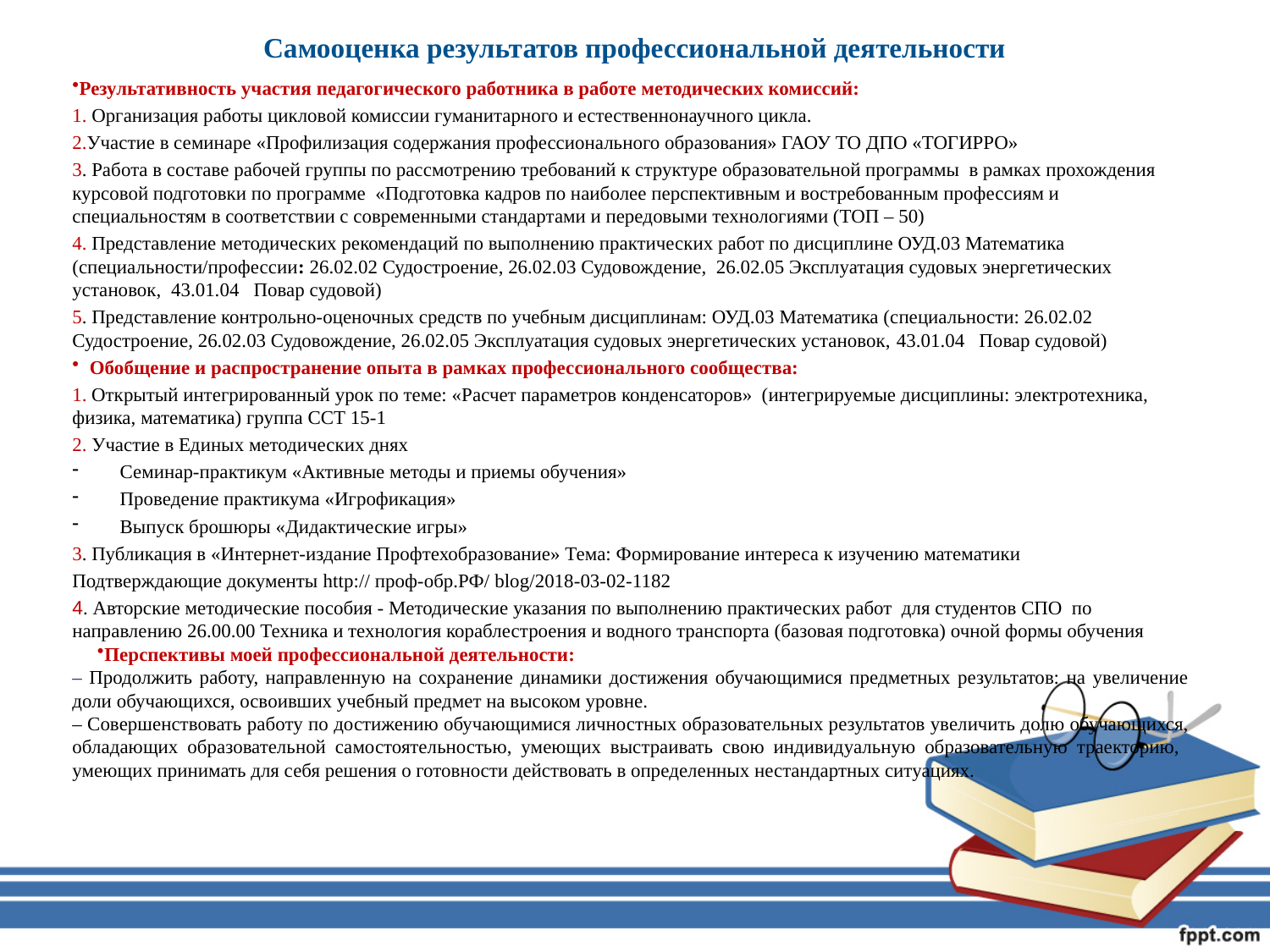

# Самооценка результатов профессиональной деятельности
Результативность участия педагогического работника в работе методических комиссий:
1. Организация работы цикловой комиссии гуманитарного и естественнонаучного цикла.
2.Участие в семинаре «Профилизация содержания профессионального образования» ГАОУ ТО ДПО «ТОГИРРО»
3. Работа в составе рабочей группы по рассмотрению требований к структуре образовательной программы  в рамках прохождения курсовой подготовки по программе  «Подготовка кадров по наиболее перспективным и востребованным профессиям и специальностям в соответствии с современными стандартами и передовыми технологиями (ТОП – 50)
4. Представление методических рекомендаций по выполнению практических работ по дисциплине ОУД.03 Математика (специальности/профессии: 26.02.02 Судостроение, 26.02.03 Судовождение,  26.02.05 Эксплуатация судовых энергетических установок,  43.01.04   Повар судовой)
5. Представление контрольно-оценочных средств по учебным дисциплинам: ОУД.03 Математика (специальности: 26.02.02 Судостроение, 26.02.03 Судовождение, 26.02.05 Эксплуатация судовых энергетических установок, 43.01.04   Повар судовой)
  Обобщение и распространение опыта в рамках профессионального сообщества:
1. Открытый интегрированный урок по теме: «Расчет параметров конденсаторов»  (интегрируемые дисциплины: электротехника, физика, математика) группа ССТ 15-1
2. Участие в Единых методических днях
Семинар-практикум «Активные методы и приемы обучения»
Проведение практикума «Игрофикация»
Выпуск брошюры «Дидактические игры»
3. Публикация в «Интернет-издание Профтехобразование» Тема: Формирование интереса к изучению математики
Подтверждающие документы http:// проф-обр.РФ/ blog/2018-03-02-1182
4. Авторские методические пособия - Методические указания по выполнению практических работ  для студентов СПО  по направлению 26.00.00 Техника и технология кораблестроения и водного транспорта (базовая подготовка) очной формы обучения
Перспективы моей профессиональной деятельности:
– Продолжить работу, направленную на сохранение динамики достижения обучающимися предметных результатов: на увеличение доли обучающихся, освоивших учебный предмет на высоком уровне.
– Совершенствовать работу по достижению обучающимися личностных образовательных результатов увеличить долю обучающихся, обладающих образовательной самостоятельностью, умеющих выстраивать свою индивидуальную образовательную траекторию,  умеющих принимать для себя решения о готовности действовать в определенных нестандартных ситуациях.